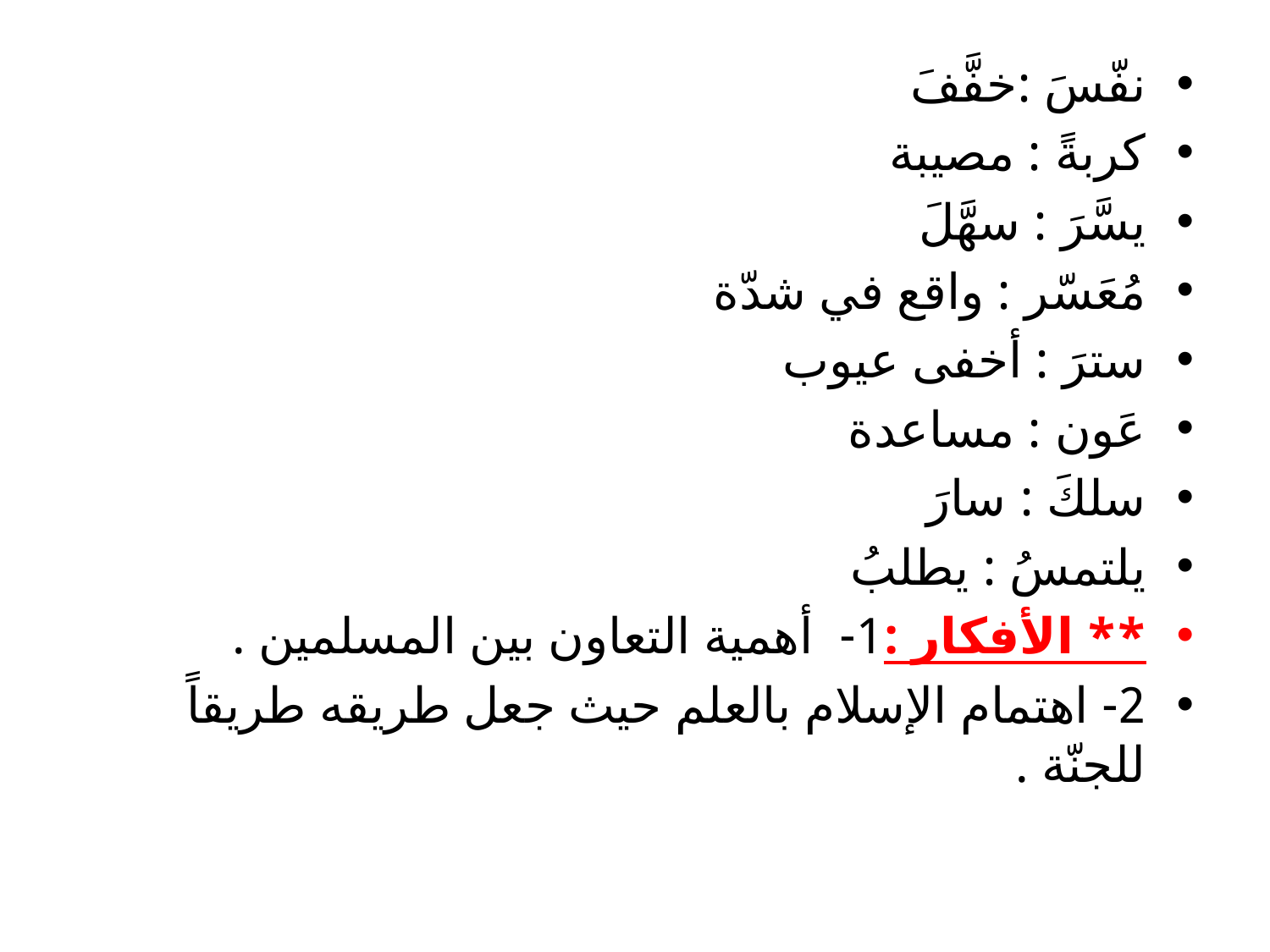

نفّسَ :خفَّفَ
كربةً : مصيبة
يسَّرَ : سهَّلَ
مُعَسّر : واقع في شدّة
سترَ : أخفى عيوب
عَون : مساعدة
سلكَ : سارَ
يلتمسُ : يطلبُ
** الأفكار :1-  أهمية التعاون بين المسلمين .
2- اهتمام الإسلام بالعلم حيث جعل طريقه طريقاً للجنّة .